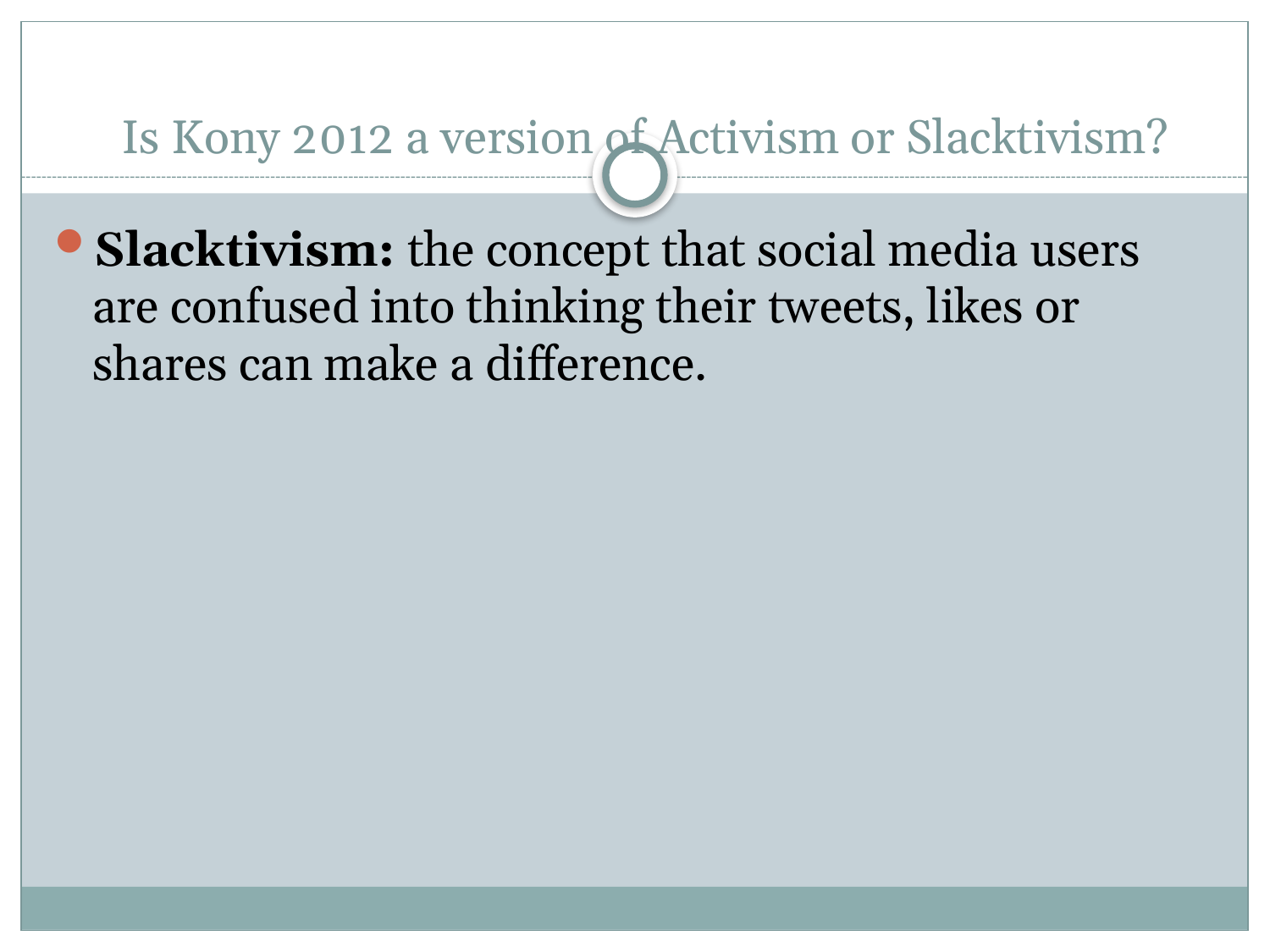

# Is Kony 2012 a version of Activism or Slacktivism?
Slacktivism: the concept that social media users are confused into thinking their tweets, likes or shares can make a difference.